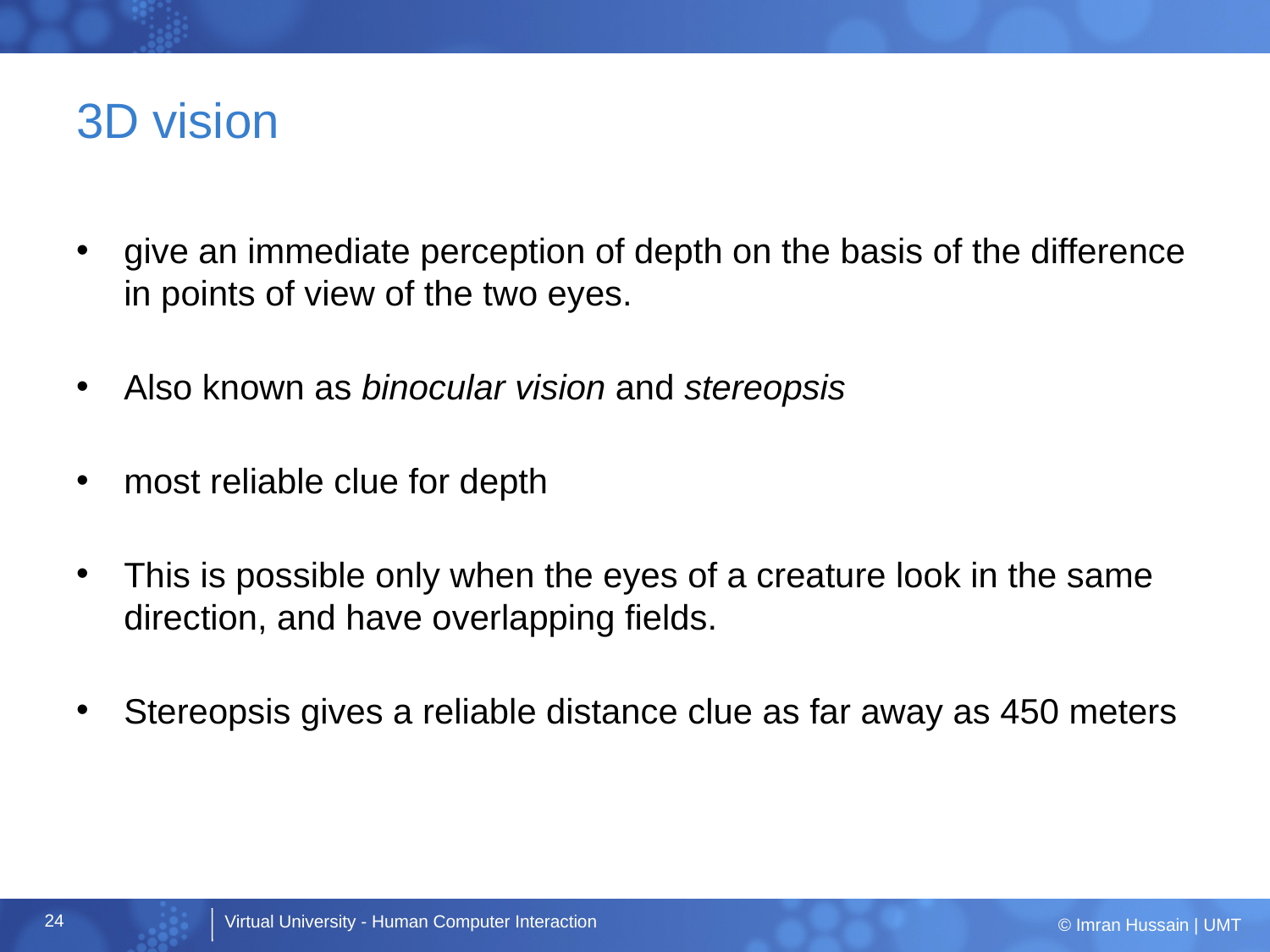

# 3D vision
give an immediate perception of depth on the basis of the difference in points of view of the two eyes.

Also known as binocular vision and stereopsis

most reliable clue for depth

This is possible only when the eyes of a creature look in the same direction, and have overlapping fields.

Stereopsis gives a reliable distance clue as far away as 450 meters